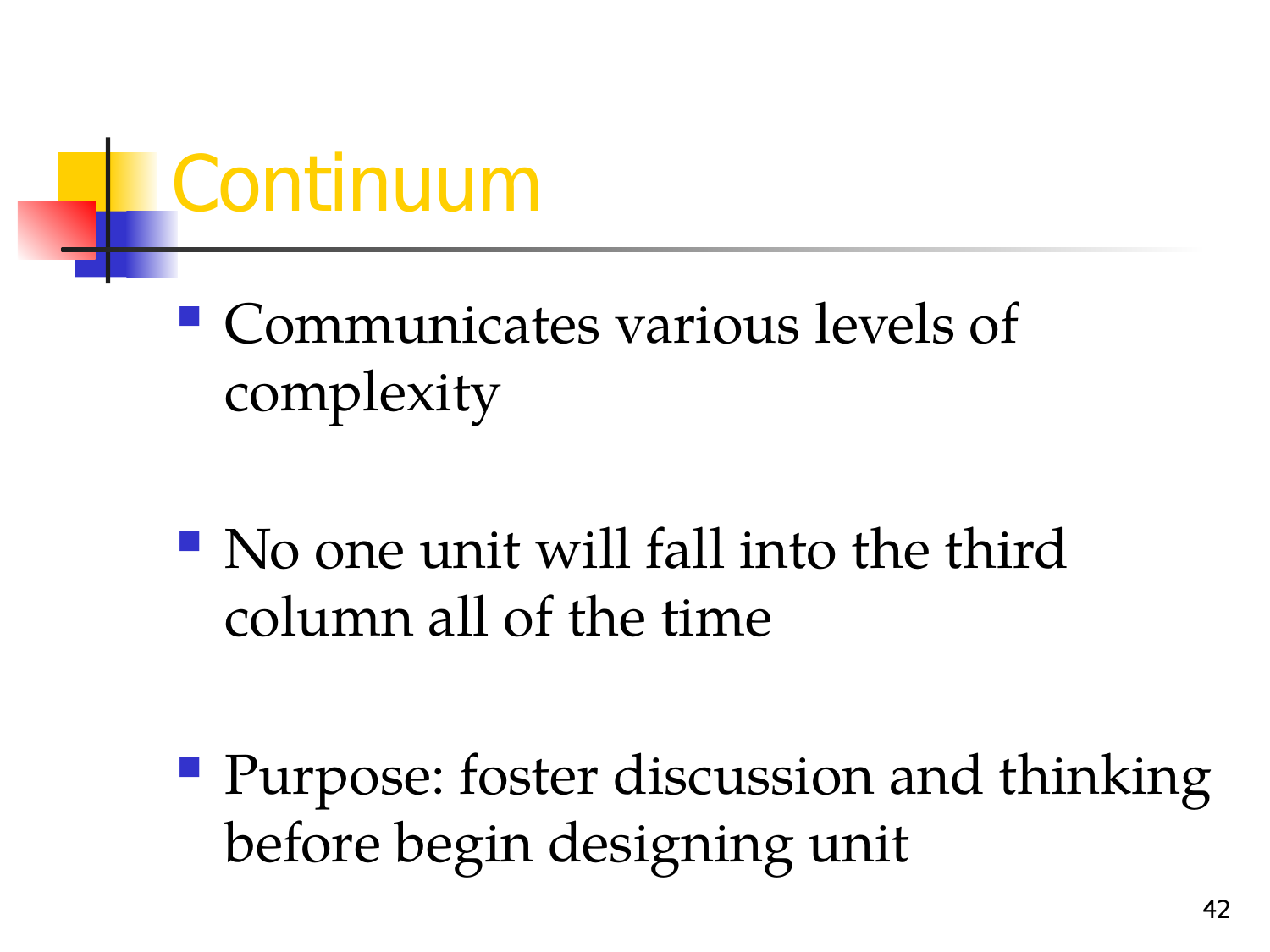

# Continuum
Communicates various levels of complexity

No one unit will fall into the third column all of the time

Purpose: foster discussion and thinking before begin designing unit
42